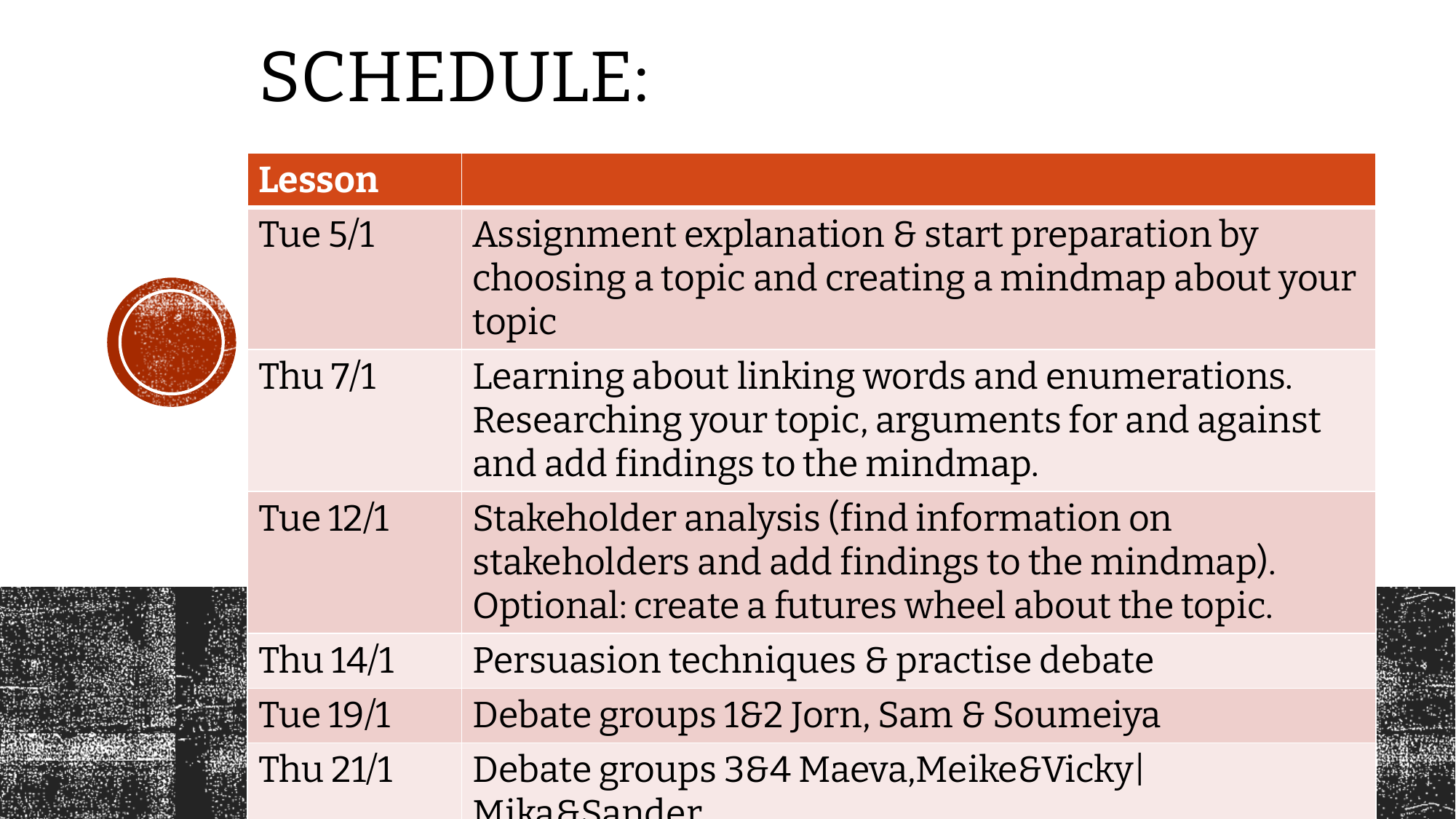

# Schedule:
| Lesson |  |
| --- | --- |
| Tue 5/1 | Assignment explanation & start preparation by choosing a topic and creating a mindmap about your topic |
| Thu 7/1 | Learning about linking words and enumerations. Researching your topic, arguments for and against and add findings to the mindmap. |
| Tue 12/1 | Stakeholder analysis (find information on stakeholders and add findings to the mindmap). Optional: create a futures wheel about the topic. |
| Thu 14/1 | Persuasion techniques & practise debate |
| Tue 19/1 | Debate groups 1&2 Jorn, Sam & Soumeiya |
| Thu 21/1 | Debate groups 3&4 Maeva,Meike&Vicky| Mika&Sander |